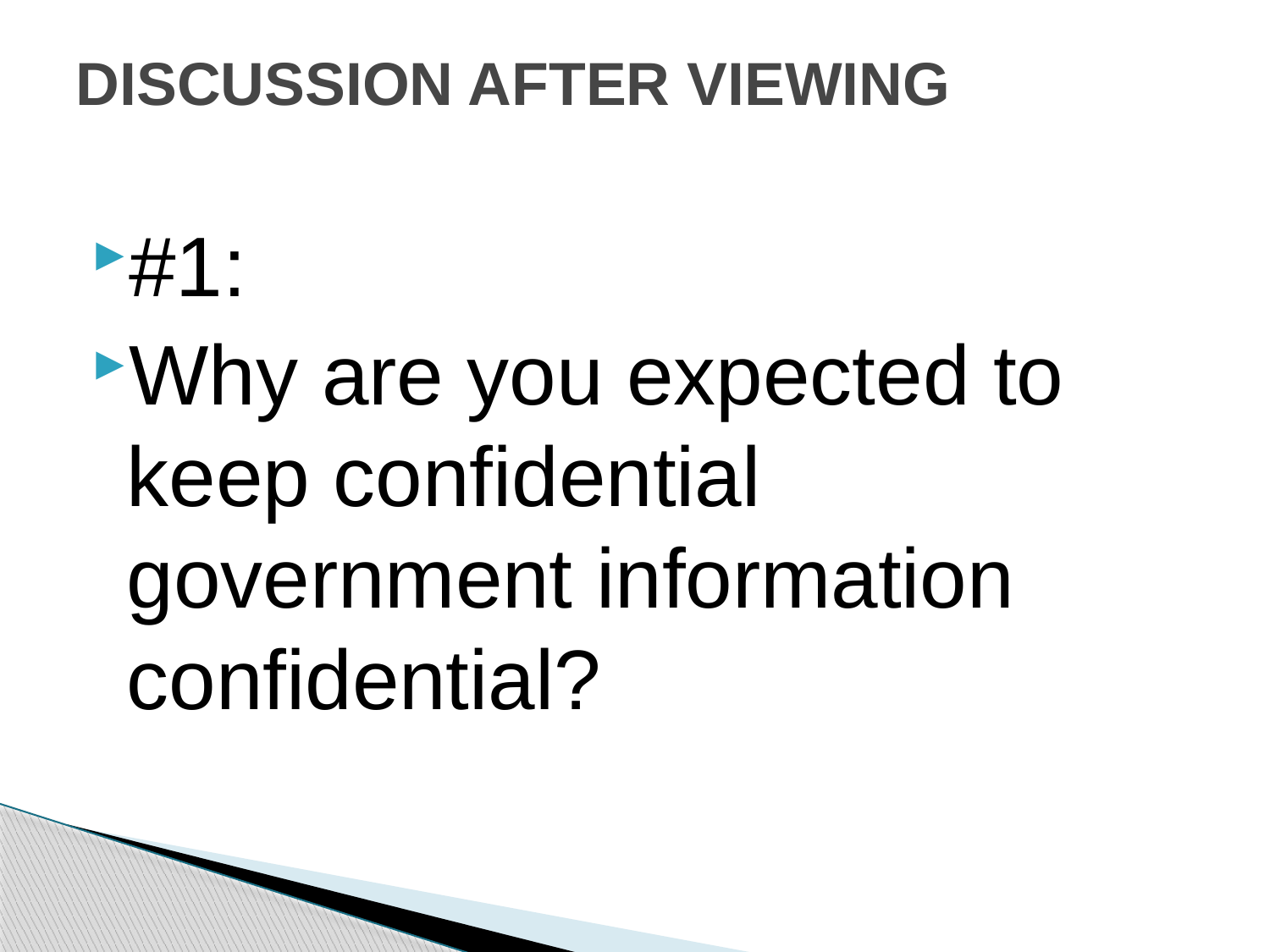

# DISCUSSION AFTER VIEWING
#1:
Why are you expected to keep confidential government information confidential?